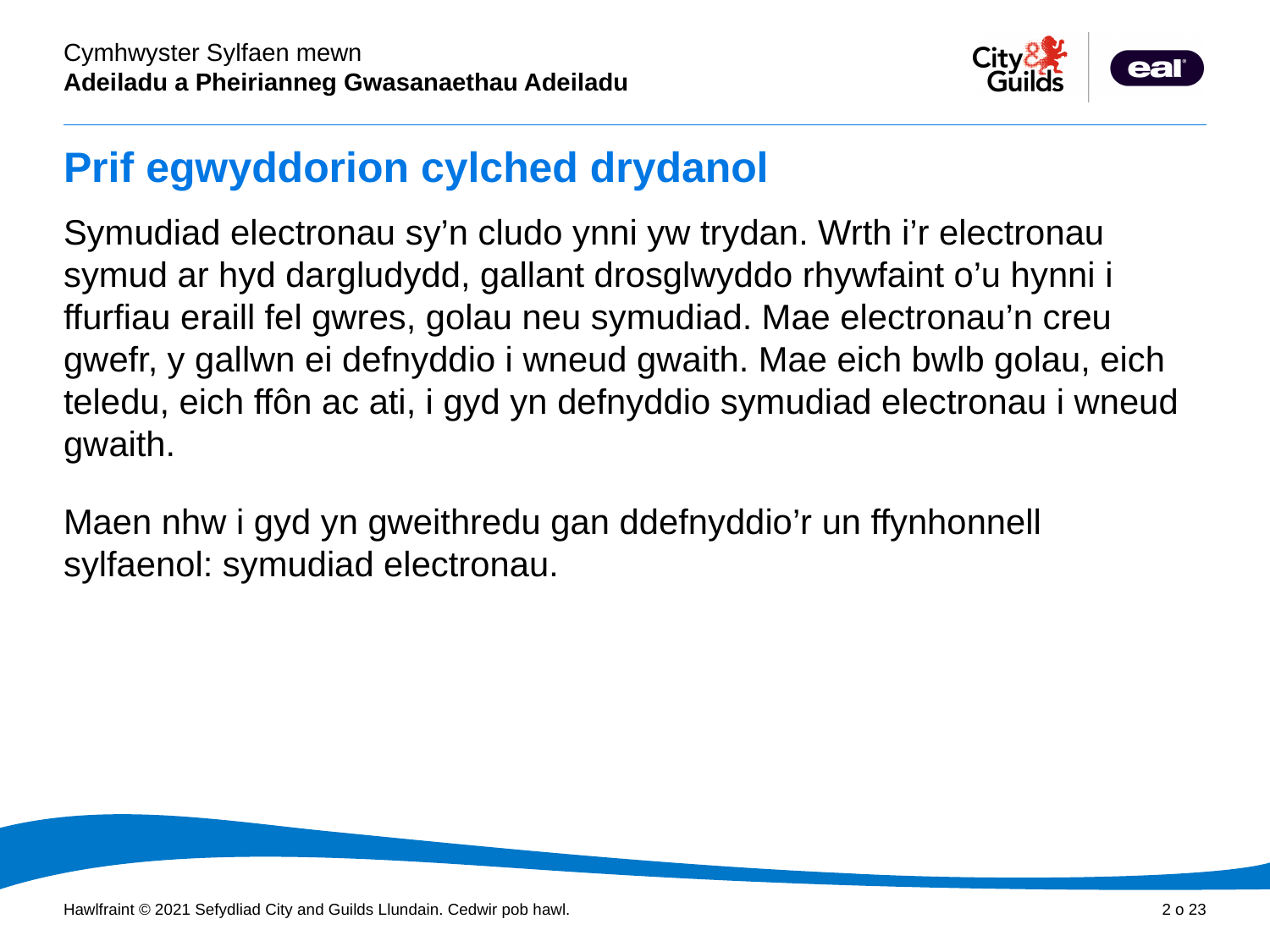

# Prif egwyddorion cylched drydanol
Symudiad electronau sy’n cludo ynni yw trydan. Wrth i’r electronau symud ar hyd dargludydd, gallant drosglwyddo rhywfaint o’u hynni i ffurfiau eraill fel gwres, golau neu symudiad. Mae electronau’n creu gwefr, y gallwn ei defnyddio i wneud gwaith. Mae eich bwlb golau, eich teledu, eich ffôn ac ati, i gyd yn defnyddio symudiad electronau i wneud gwaith.
Maen nhw i gyd yn gweithredu gan ddefnyddio’r un ffynhonnell sylfaenol: symudiad electronau.